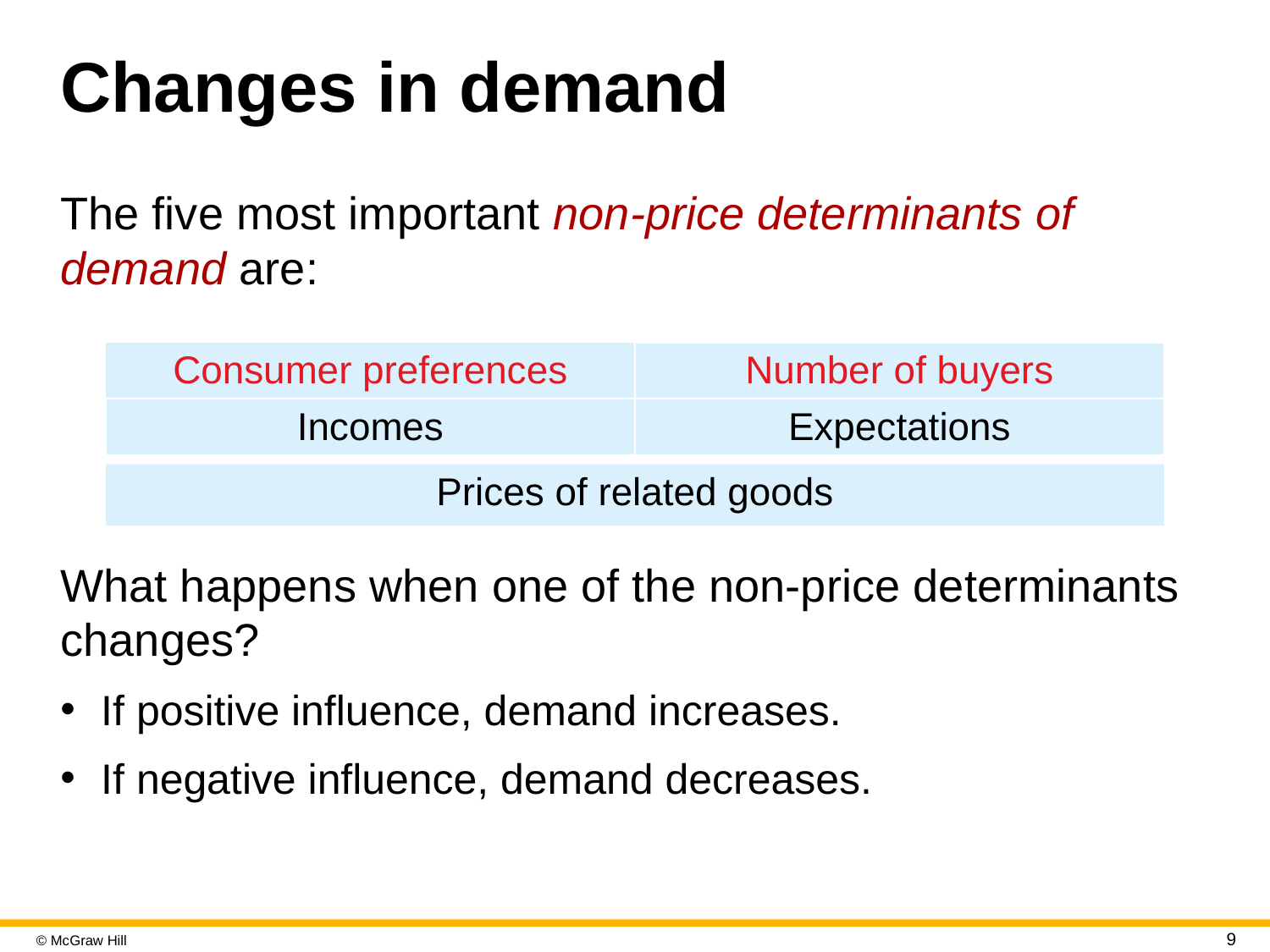

# Changes in demand
The five most important non-price determinants of demand are:
| Consumer preferences | Number of buyers |
| --- | --- |
| Incomes | Expectations |
Prices of related goods
What happens when one of the non-price determinants changes?
If positive influence, demand increases.
If negative influence, demand decreases.